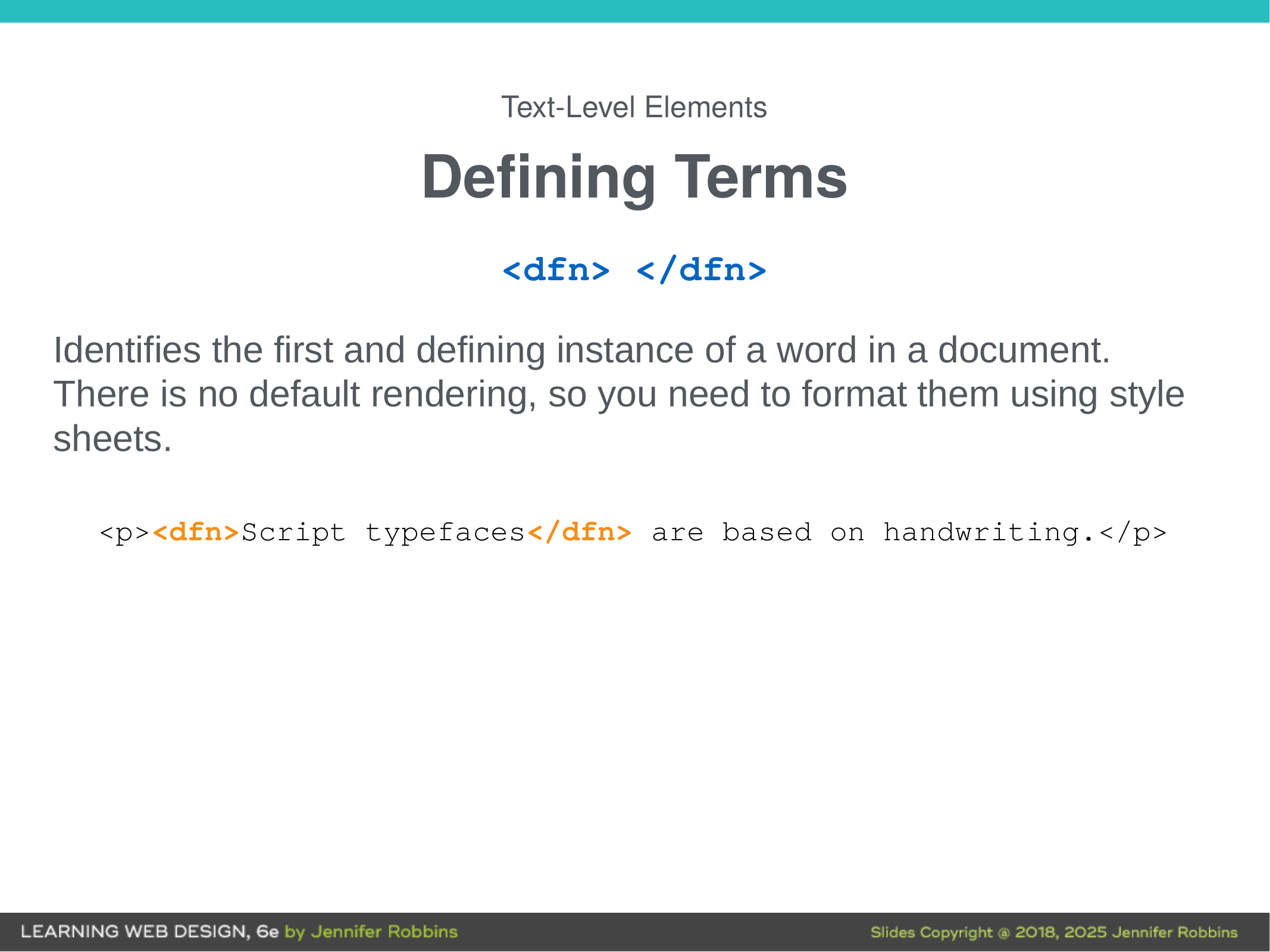

Text-Level Elements
Defining Terms
<dfn> </dfn>
Identifies the first and defining instance of a word in a document. There is no default rendering, so you need to format them using style sheets.
<p><dfn>Script typefaces</dfn> are based on handwriting.</p>